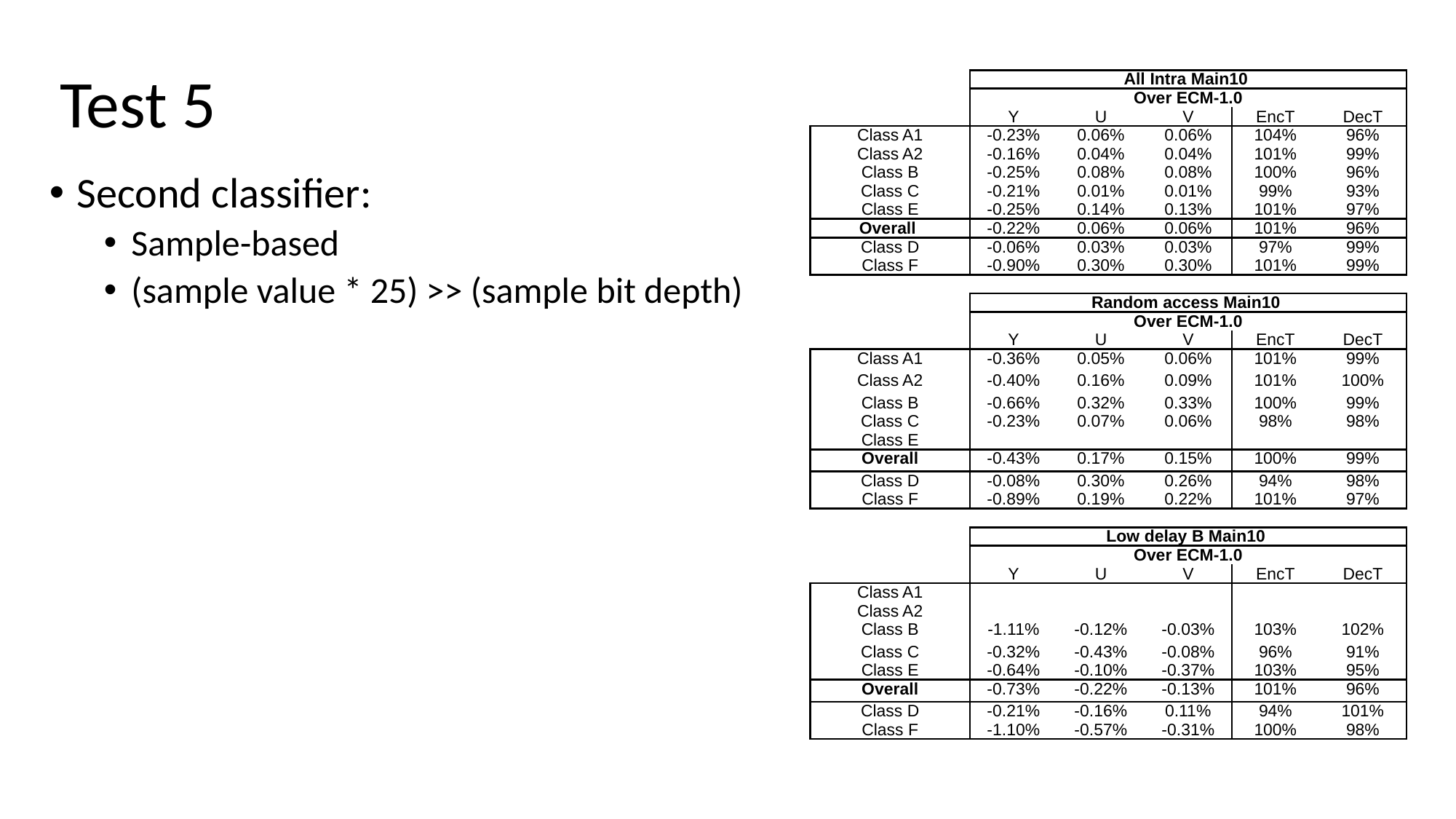

# Test 5
|  | All Intra Main10 |  |  |  |  |
| --- | --- | --- | --- | --- | --- |
|  | Over ECM-1.0 |  |  |  |  |
|  | Y | U | V | EncT | DecT |
| Class A1 | -0.23% | 0.06% | 0.06% | 104% | 96% |
| Class A2 | -0.16% | 0.04% | 0.04% | 101% | 99% |
| Class B | -0.25% | 0.08% | 0.08% | 100% | 96% |
| Class C | -0.21% | 0.01% | 0.01% | 99% | 93% |
| Class E | -0.25% | 0.14% | 0.13% | 101% | 97% |
| Overall | -0.22% | 0.06% | 0.06% | 101% | 96% |
| Class D | -0.06% | 0.03% | 0.03% | 97% | 99% |
| Class F | -0.90% | 0.30% | 0.30% | 101% | 99% |
|  |  |  |  |  |  |
|  | Random access Main10 |  |  |  |  |
|  | Over ECM-1.0 |  |  |  |  |
|  | Y | U | V | EncT | DecT |
| Class A1 | -0.36% | 0.05% | 0.06% | 101% | 99% |
| Class A2 | -0.40% | 0.16% | 0.09% | 101% | 100% |
| Class B | -0.66% | 0.32% | 0.33% | 100% | 99% |
| Class C | -0.23% | 0.07% | 0.06% | 98% | 98% |
| Class E |  |  |  |  |  |
| Overall | -0.43% | 0.17% | 0.15% | 100% | 99% |
| Class D | -0.08% | 0.30% | 0.26% | 94% | 98% |
| Class F | -0.89% | 0.19% | 0.22% | 101% | 97% |
|  |  |  |  |  |  |
|  | Low delay B Main10 |  |  |  |  |
|  | Over ECM-1.0 |  |  |  |  |
|  | Y | U | V | EncT | DecT |
| Class A1 |  |  |  |  |  |
| Class A2 |  |  |  |  |  |
| Class B | -1.11% | -0.12% | -0.03% | 103% | 102% |
| Class C | -0.32% | -0.43% | -0.08% | 96% | 91% |
| Class E | -0.64% | -0.10% | -0.37% | 103% | 95% |
| Overall | -0.73% | -0.22% | -0.13% | 101% | 96% |
| Class D | -0.21% | -0.16% | 0.11% | 94% | 101% |
| Class F | -1.10% | -0.57% | -0.31% | 100% | 98% |
Second classifier:
Sample-based
(sample value * 25) >> (sample bit depth)